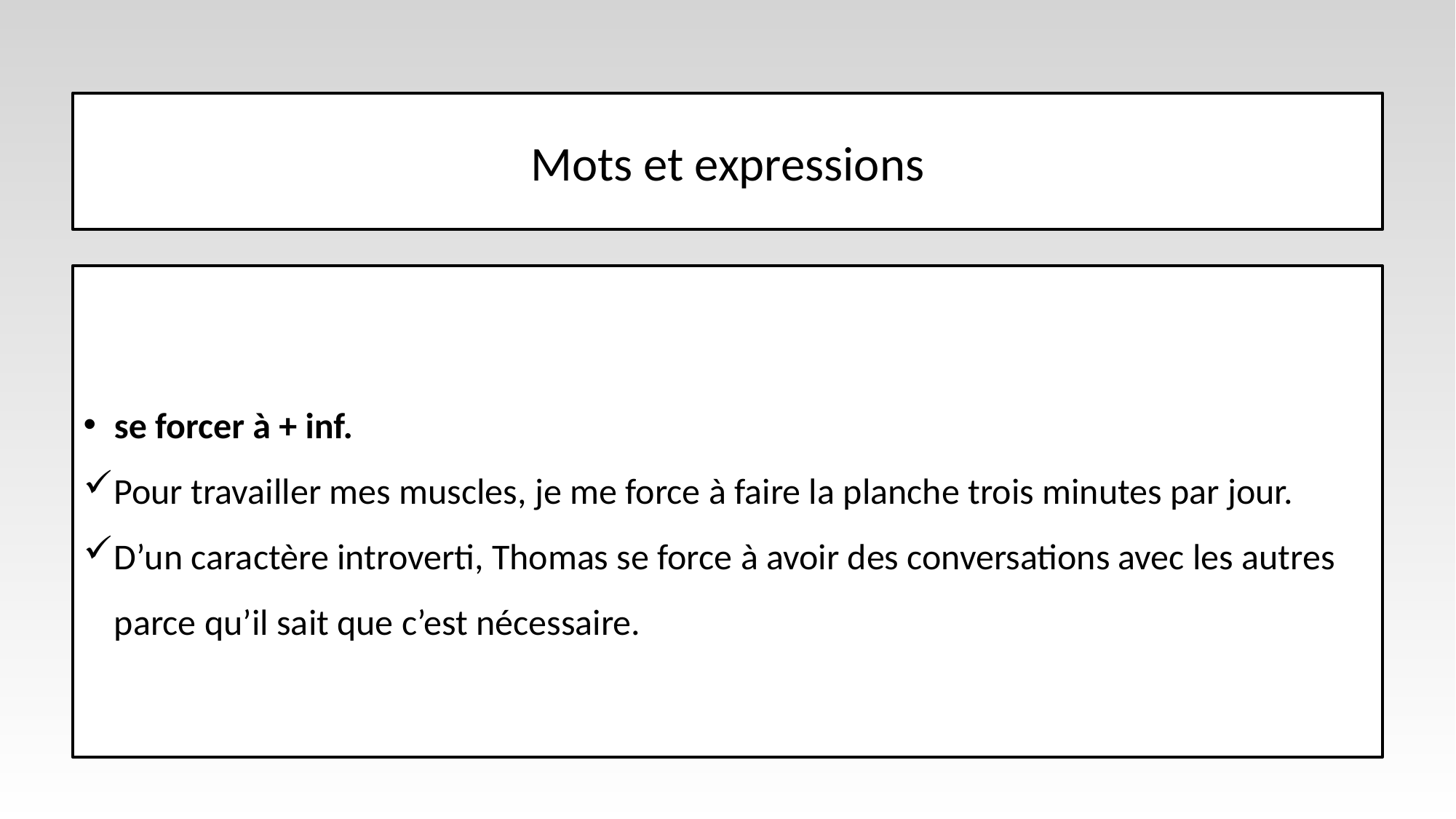

# Mots et expressions
se forcer à + inf.
Pour travailler mes muscles, je me force à faire la planche trois minutes par jour.
D’un caractère introverti, Thomas se force à avoir des conversations avec les autres parce qu’il sait que c’est nécessaire.